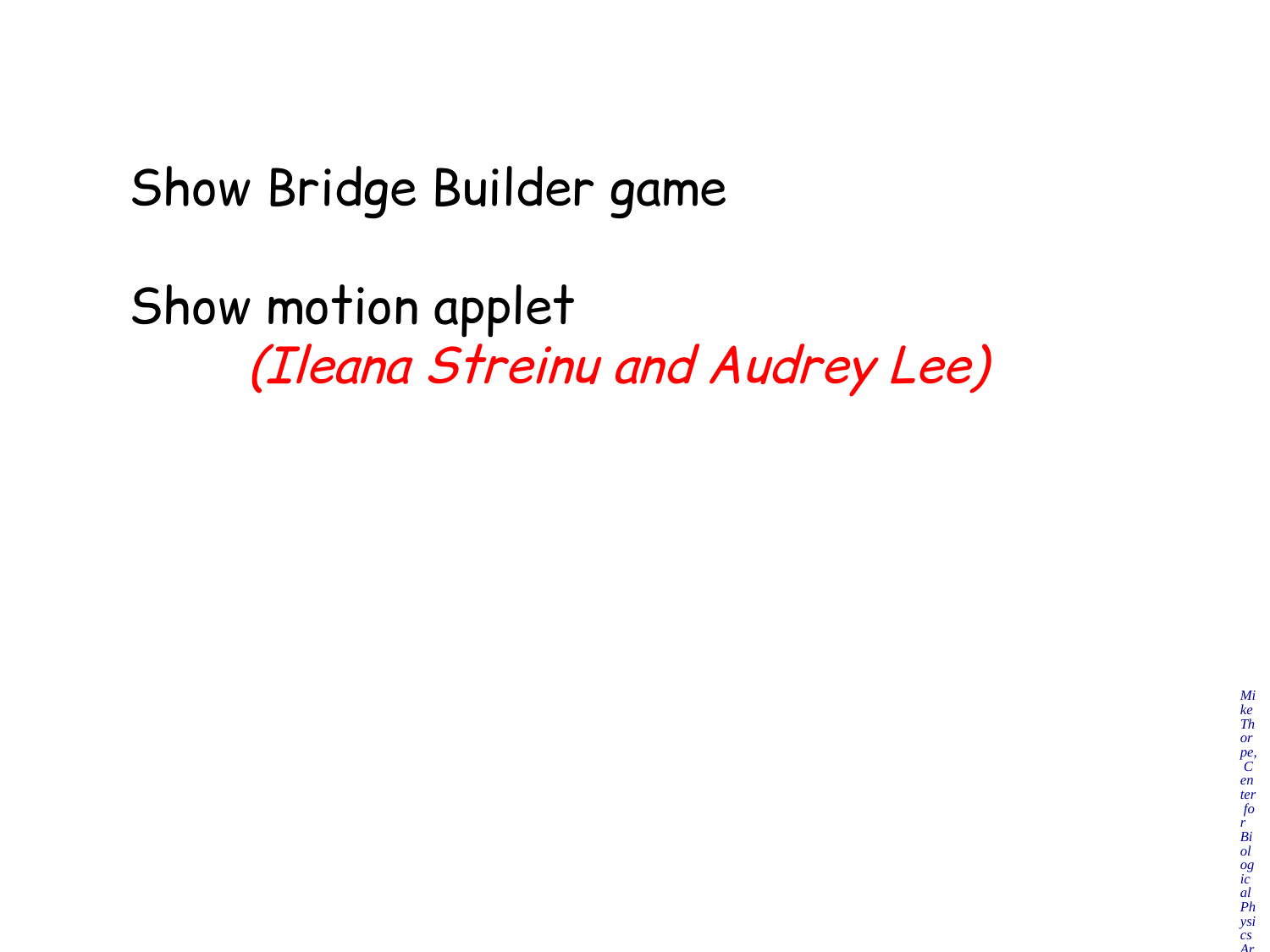

Show Bridge Builder game

Show motion applet
        (Ileana Streinu and Audrey Lee)
Mike Thorpe, Center for Biological Physics Arizona State University 02/08